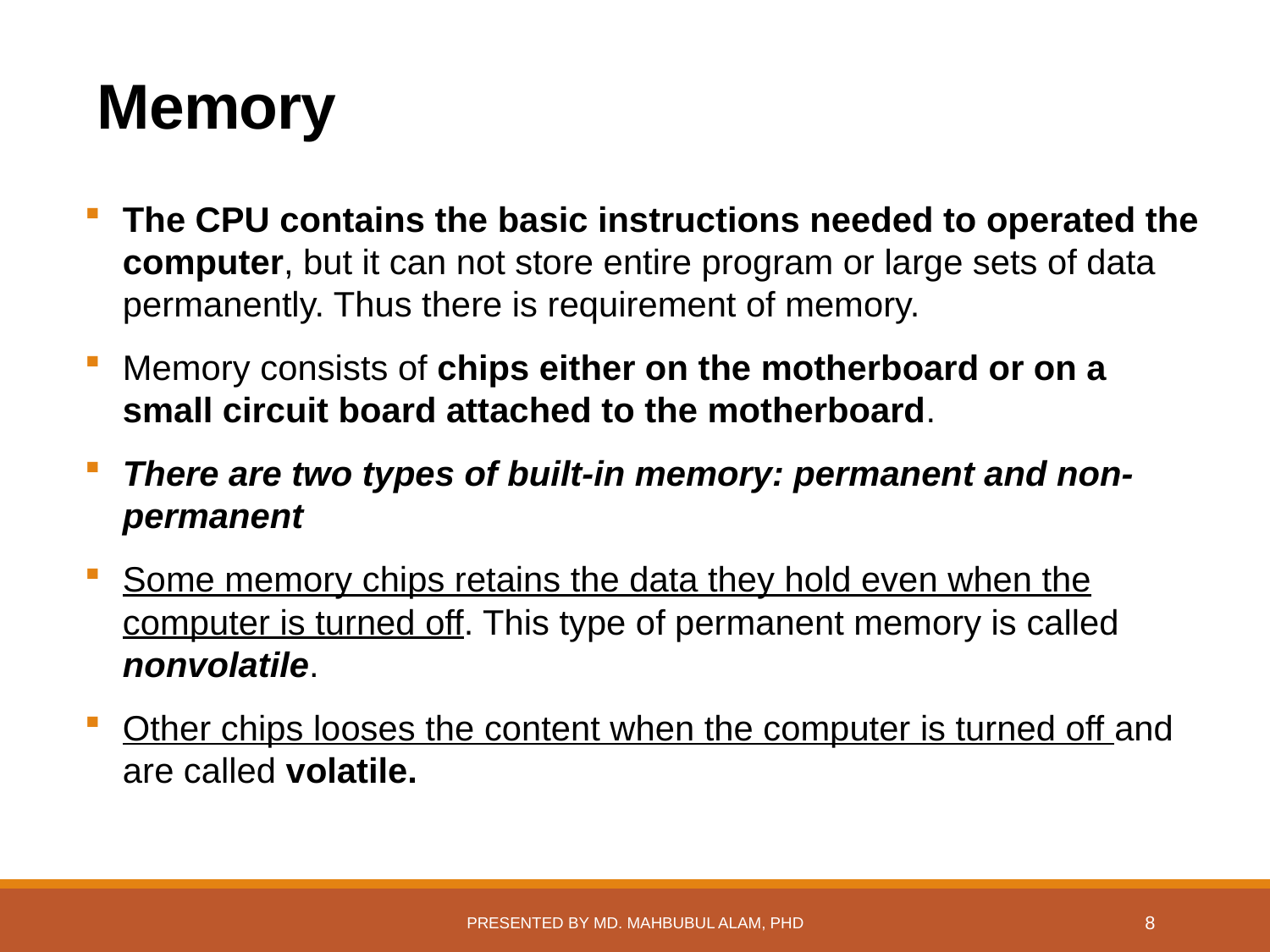

# Memory
The CPU contains the basic instructions needed to operated the computer, but it can not store entire program or large sets of data permanently. Thus there is requirement of memory.
Memory consists of chips either on the motherboard or on a small circuit board attached to the motherboard.
There are two types of built-in memory: permanent and non-permanent
Some memory chips retains the data they hold even when the computer is turned off. This type of permanent memory is called nonvolatile.
Other chips looses the content when the computer is turned off and are called volatile.

Presented by Md. Mahbubul Alam, PhD
8